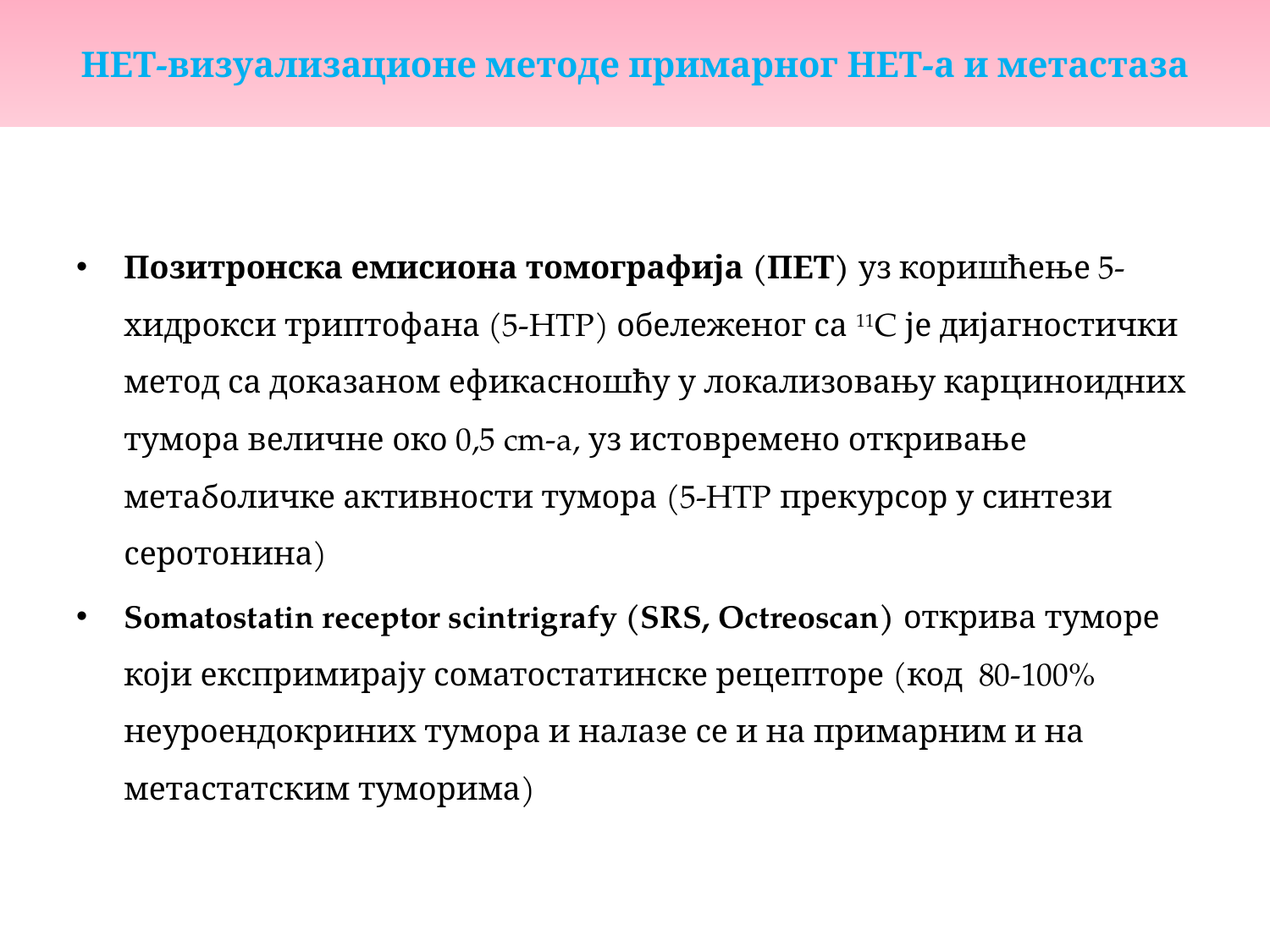

# НЕТ-визуализационе методе примарног НЕТ-а и метастаза
Позитронска емисиона томографија (ПЕТ) уз коришћење 5-хидрокси триптофана (5-HTP) обележеног са 11C је дијагностички метод са доказаном ефикасношћу у локализовању карциноидних тумора величне око 0,5 cm-a, уз истовремено откривање метаболичке активности тумора (5-HTP прекурсор у синтези серотонина)
Somatostatin receptor scintrigrafy (SRS, Octreoscan) открива туморе који експримирају соматостатинске рецепторе (код  80-100% неуроендокриних тумора и налазе се и на примарним и на метастатским туморима)